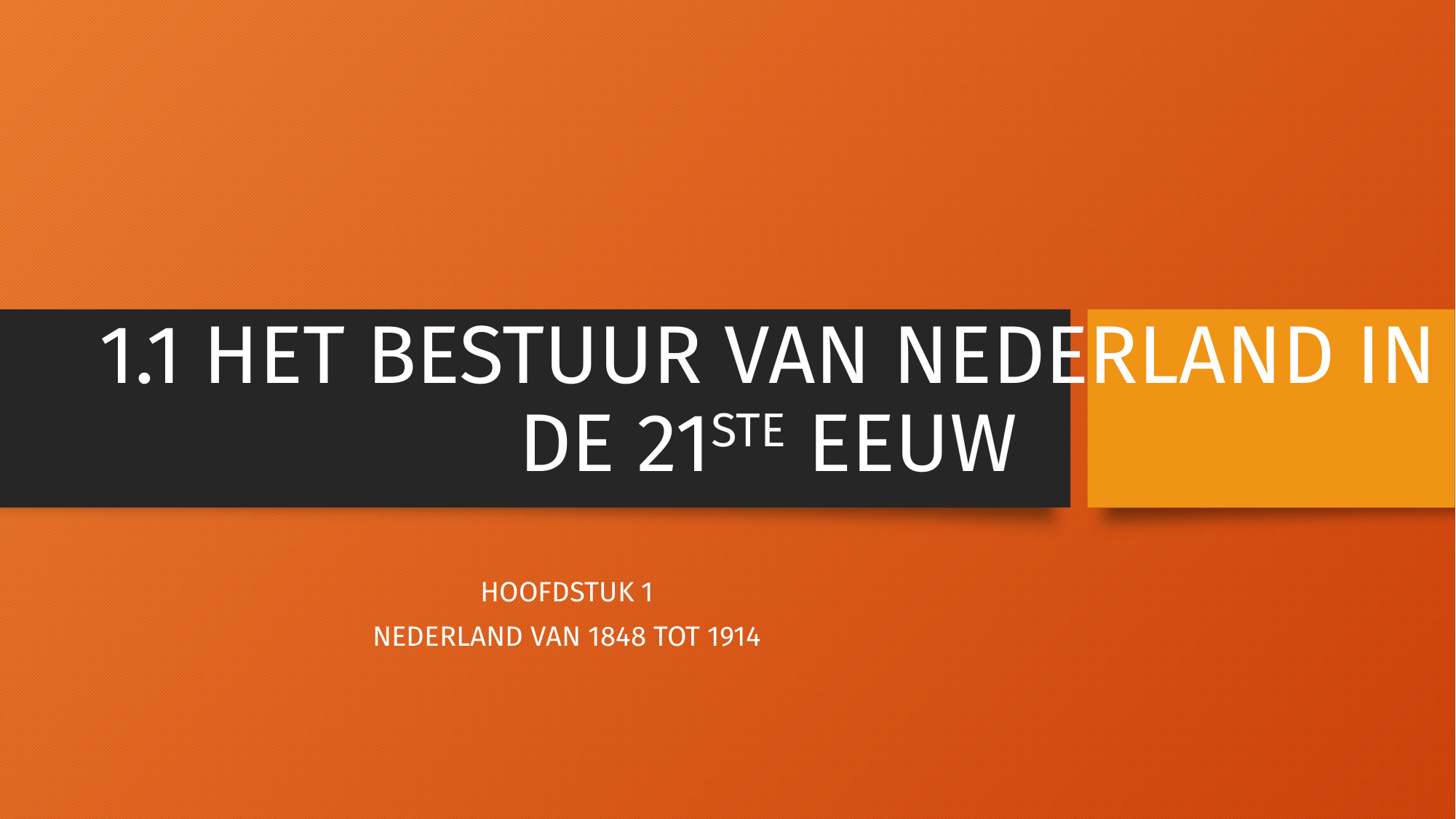

# 1.1 HET BESTUUR VAN NEDERLAND IN DE 21STE EEUW

HOOFDSTUK 1
NEDERLAND VAN 1848 TOT 1914